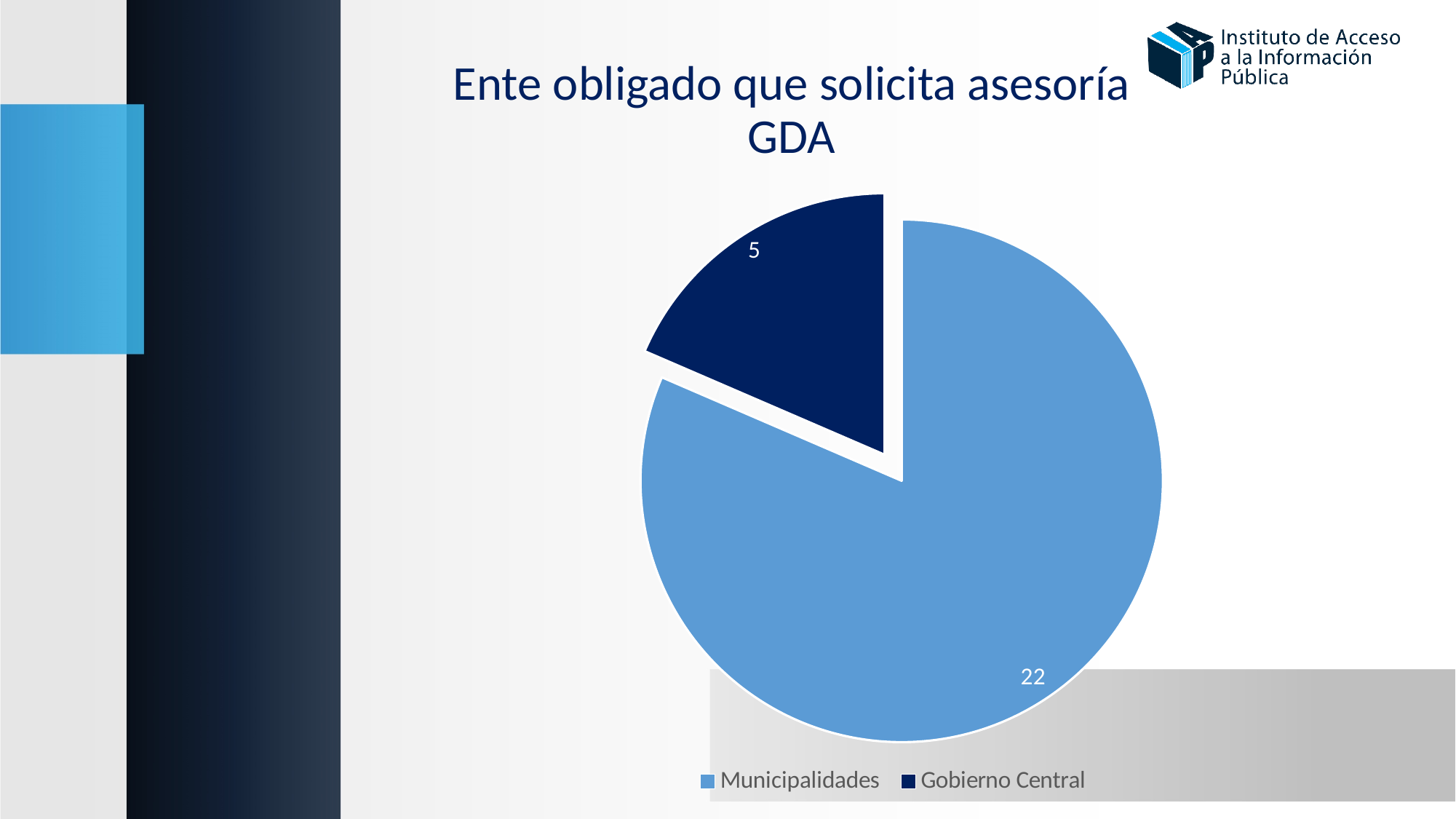

# Ente obligado que solicita asesoría GDA

### Chart

| Category |  |
|---|---|
| Municipalidades  | 22.0 |
| Gobierno Central | 5.0 |